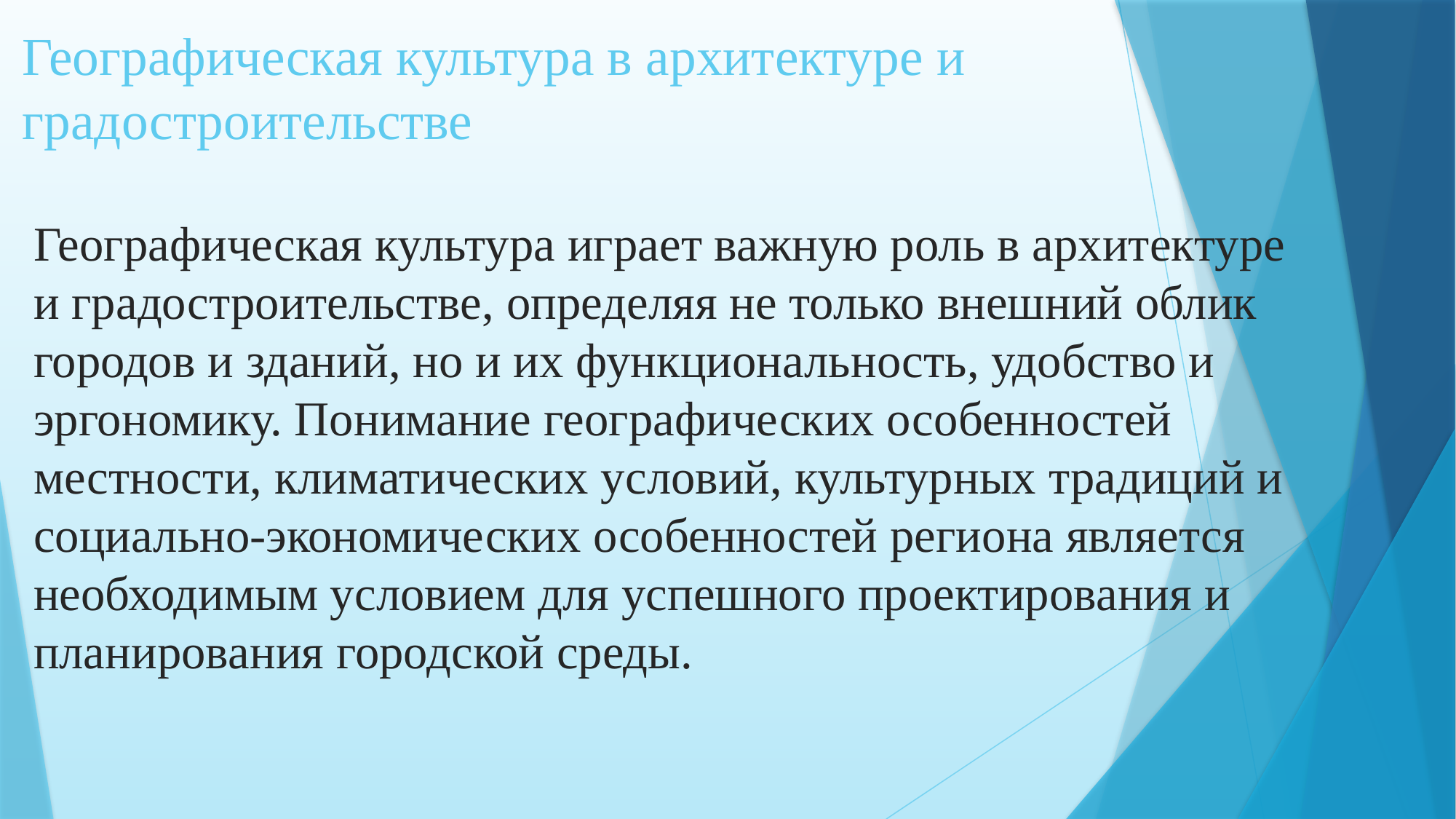

# Географическая культура в архитектуре и градостроительстве
Географическая культура играет важную роль в архитектуре и градостроительстве, определяя не только внешний облик городов и зданий, но и их функциональность, удобство и эргономику. Понимание географических особенностей местности, климатических условий, культурных традиций и социально-экономических особенностей региона является необходимым условием для успешного проектирования и планирования городской среды.